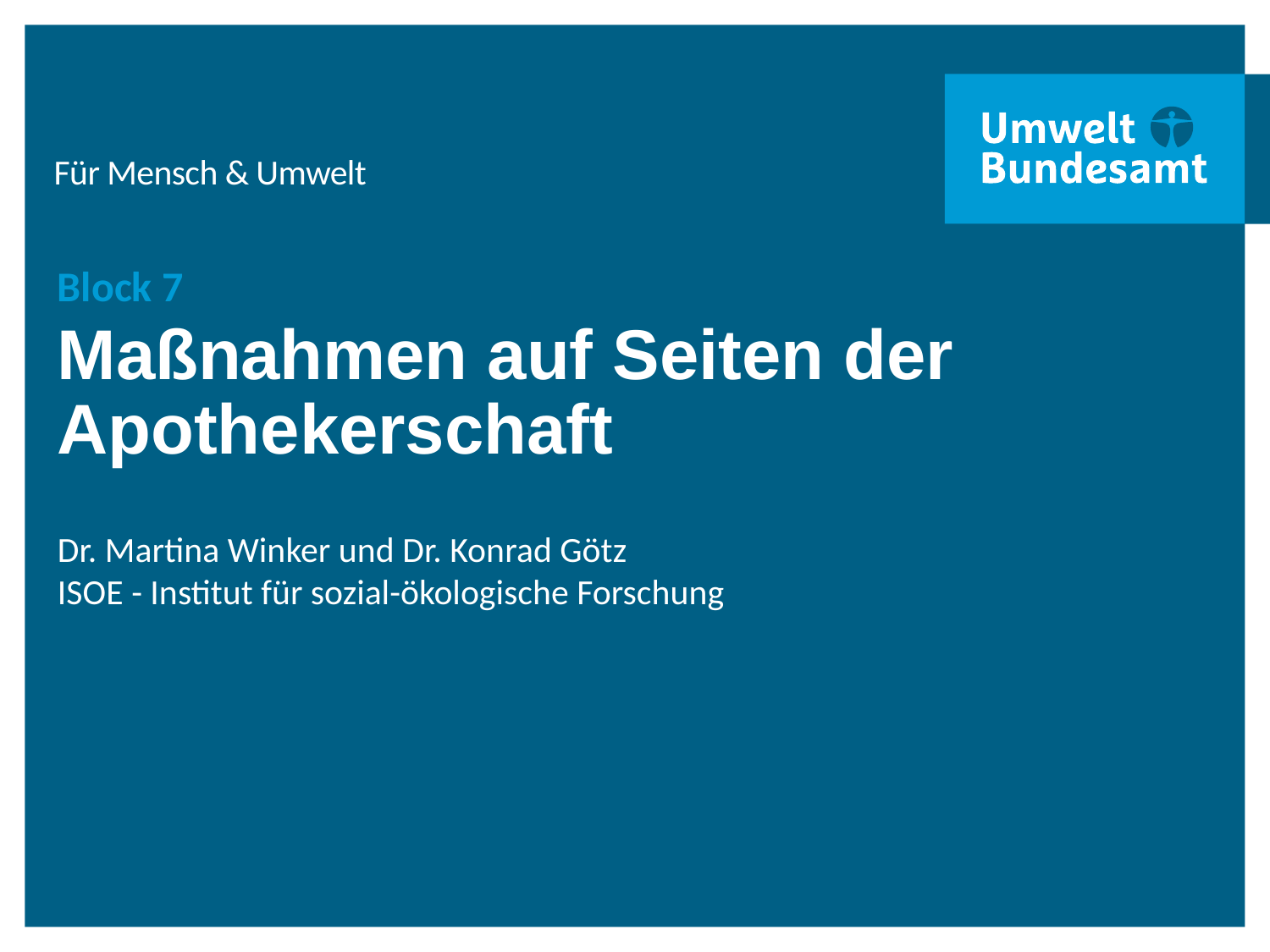

# Block 7
Maßnahmen auf Seiten der Apothekerschaft
Dr. Martina Winker und Dr. Konrad Götz
ISOE - Institut für sozial-ökologische Forschung